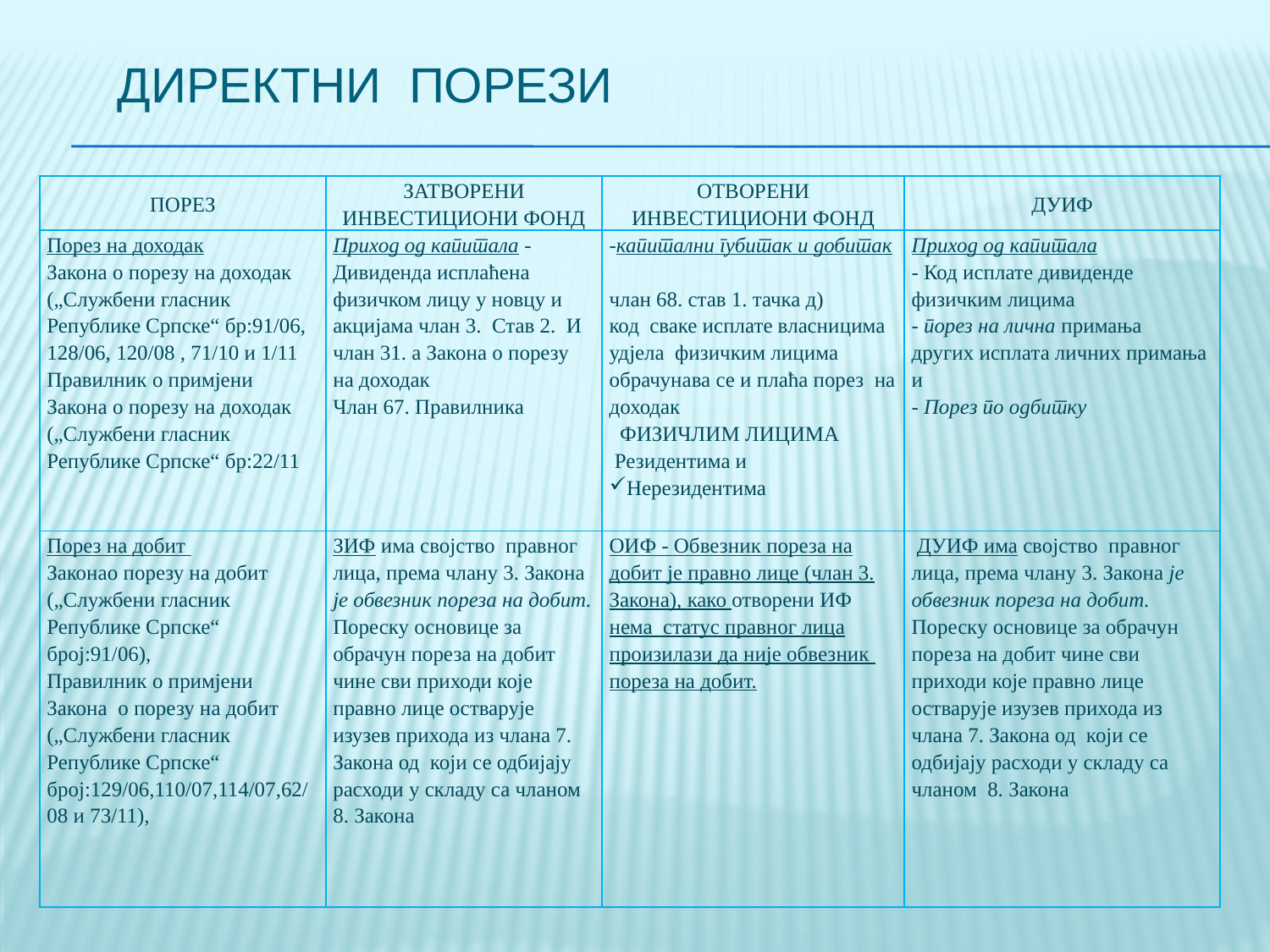

# Директни  порези
| ПОРЕЗ | ЗАТВОРЕНИ ИНВЕСТИЦИОНИ ФОНД | ОТВОРЕНИ ИНВЕСТИЦИОНИ ФОНД | ДУИФ |
| --- | --- | --- | --- |
| Порез на доходак Закона о порезу на доходак („Службени гласник Републике Српске“ бр:91/06, 128/06, 120/08 , 71/10 и 1/11 Правилник о примјени Закона о порезу на доходак („Службени гласник Републике Српске“ бр:22/11 | Приход од капитала - Дивиденда исплаћена физичком лицу у новцу и акцијама члан 3. Став 2. И члан 31. а Закона о порезу на доходак Члан 67. Правилника | -капитални губитак и добитак члан 68. став 1. тачка д) код сваке исплате власницима удјела физичким лицима обрачунава се и плаћа порез на доходак ФИЗИЧЛИМ ЛИЦИМА Резидентима и Нерезидентима | Приход од капитала - Код исплате дивиденде физичким лицима - порез на лична примања других исплата личних примања и - Порез по одбитку |
| Порез на добит Законао порезу на добит („Службени гласник Републике Српске“ број:91/06), Правилник о примјени Закона o порезу на добит („Службени гласник Републике Српске“ број:129/06,110/07,114/07,62/08 и 73/11), | ЗИФ има својство правног лица, према члану 3. Закона је обвезник пореза на добит. Пореску основице за обрачун пореза на добит чине сви приходи које правно лице остварује изузев прихода из члана 7. Закона од који се одбијају расходи у складу са чланом 8. Закона | ОИФ - Обвезник пореза на добит је правно лице (члан 3. Закона), како отворени ИФ нема статус правног лица произилази да није обвезник пореза на добит. | ДУИФ има својство правног лица, према члану 3. Закона је обвезник пореза на добит. Пореску основице за обрачун пореза на добит чине сви приходи које правно лице остварује изузев прихода из члана 7. Закона од који се одбијају расходи у складу са чланом 8. Закона |